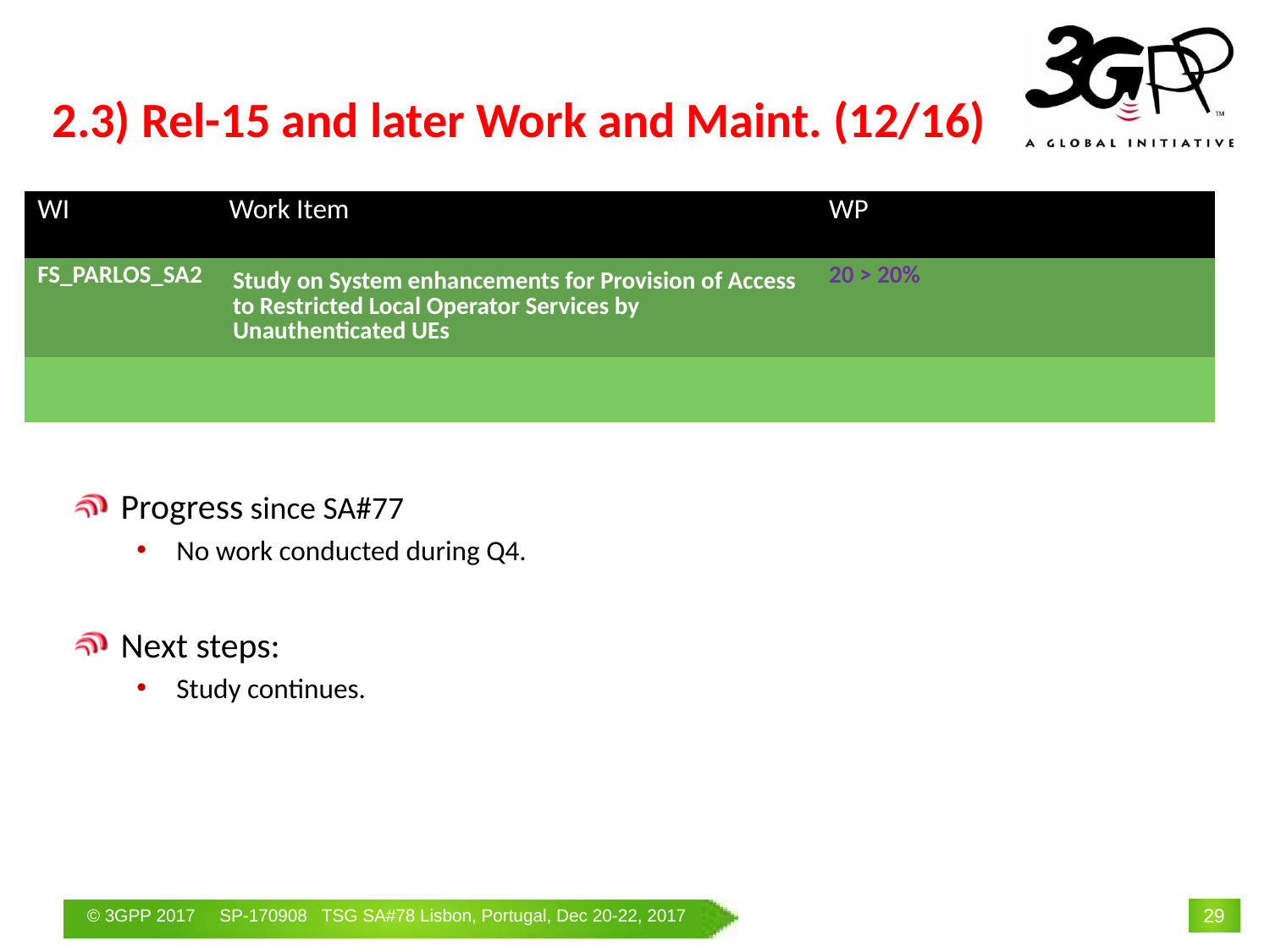

# 2.3) Rel-15 and later Work and Maint. (12/16)
| WI | Work Item | WP |  |  |
| --- | --- | --- | --- | --- |
| FS\_PARLOS\_SA2 | Study on System enhancements for Provision of Access to Restricted Local Operator Services by Unauthenticated UEs | 20 > 20% |  |  |
|  |  |  |  |  |
Progress since SA#77
No work conducted during Q4.

Next steps:
Study continues.